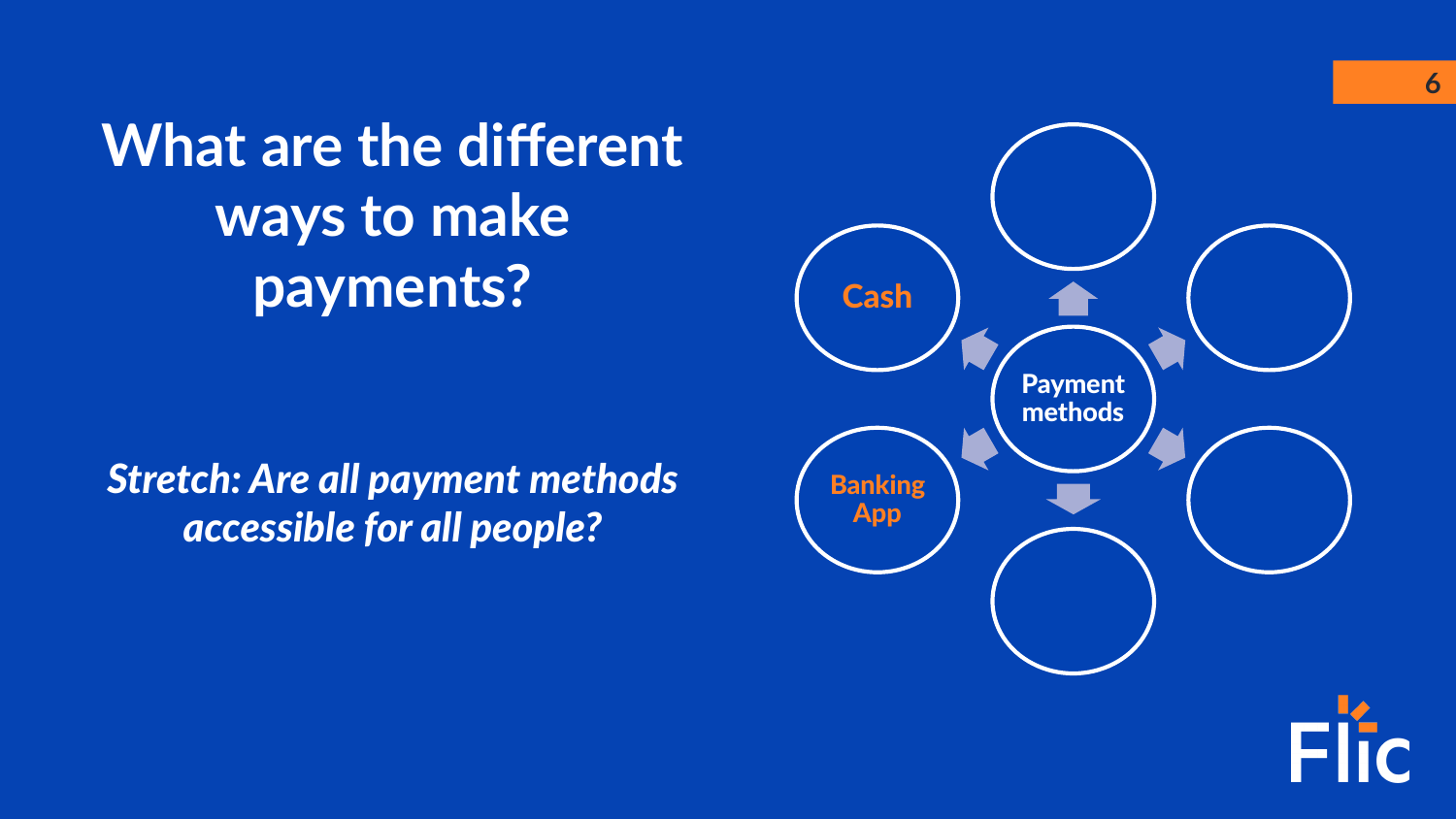

6
What are the different ways to make payments?

Cash

Payment methods

Banking App

Stretch: Are all payment methods accessible for all people?